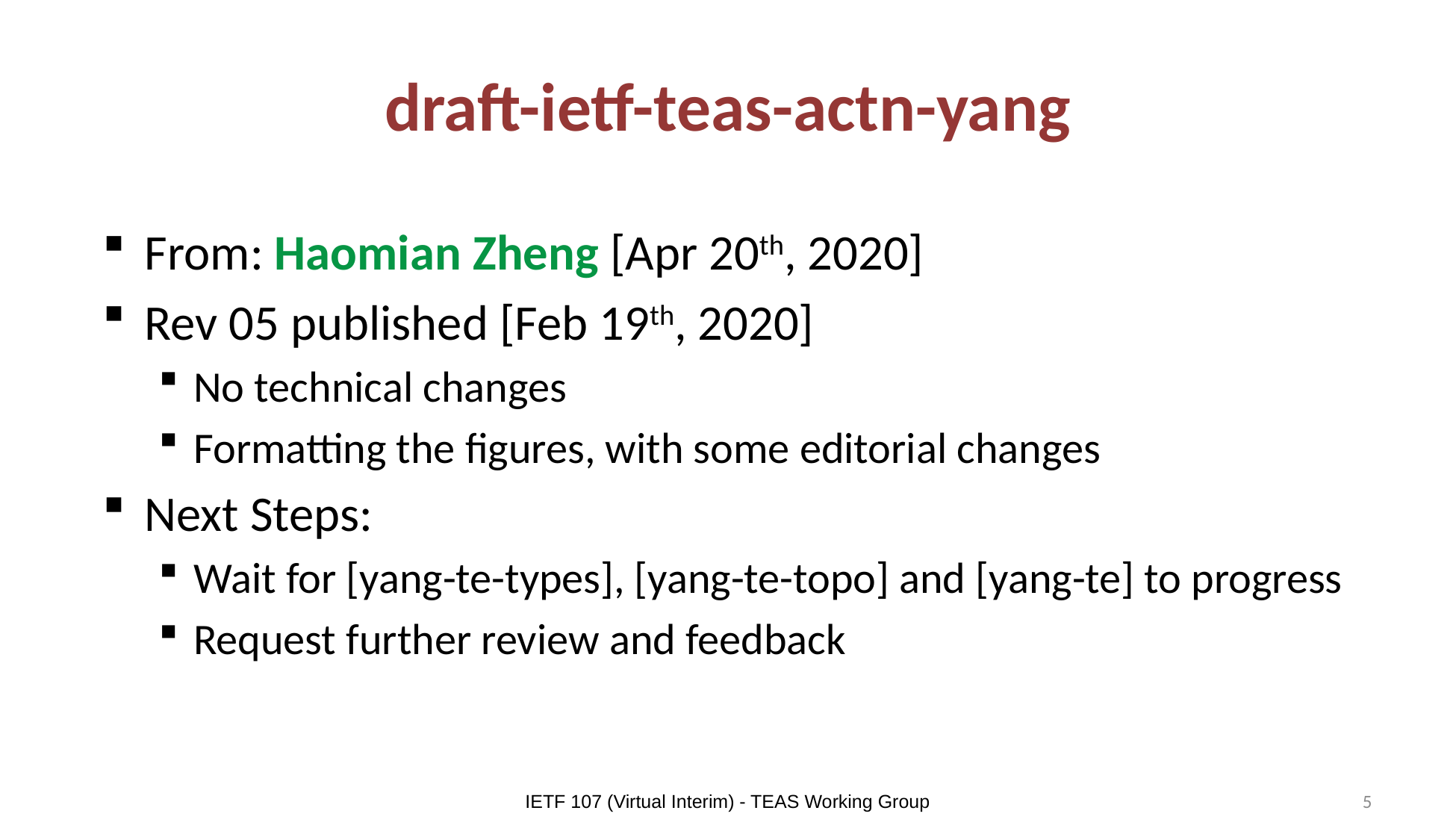

# draft-ietf-teas-actn-yang

From: Haomian Zheng [Apr 20th, 2020]
Rev 05 published [Feb 19th, 2020]
No technical changes
Formatting the figures, with some editorial changes
Next Steps:
Wait for [yang-te-types], [yang-te-topo] and [yang-te] to progress
Request further review and feedback

IETF 107 (Virtual Interim) - TEAS Working Group
5